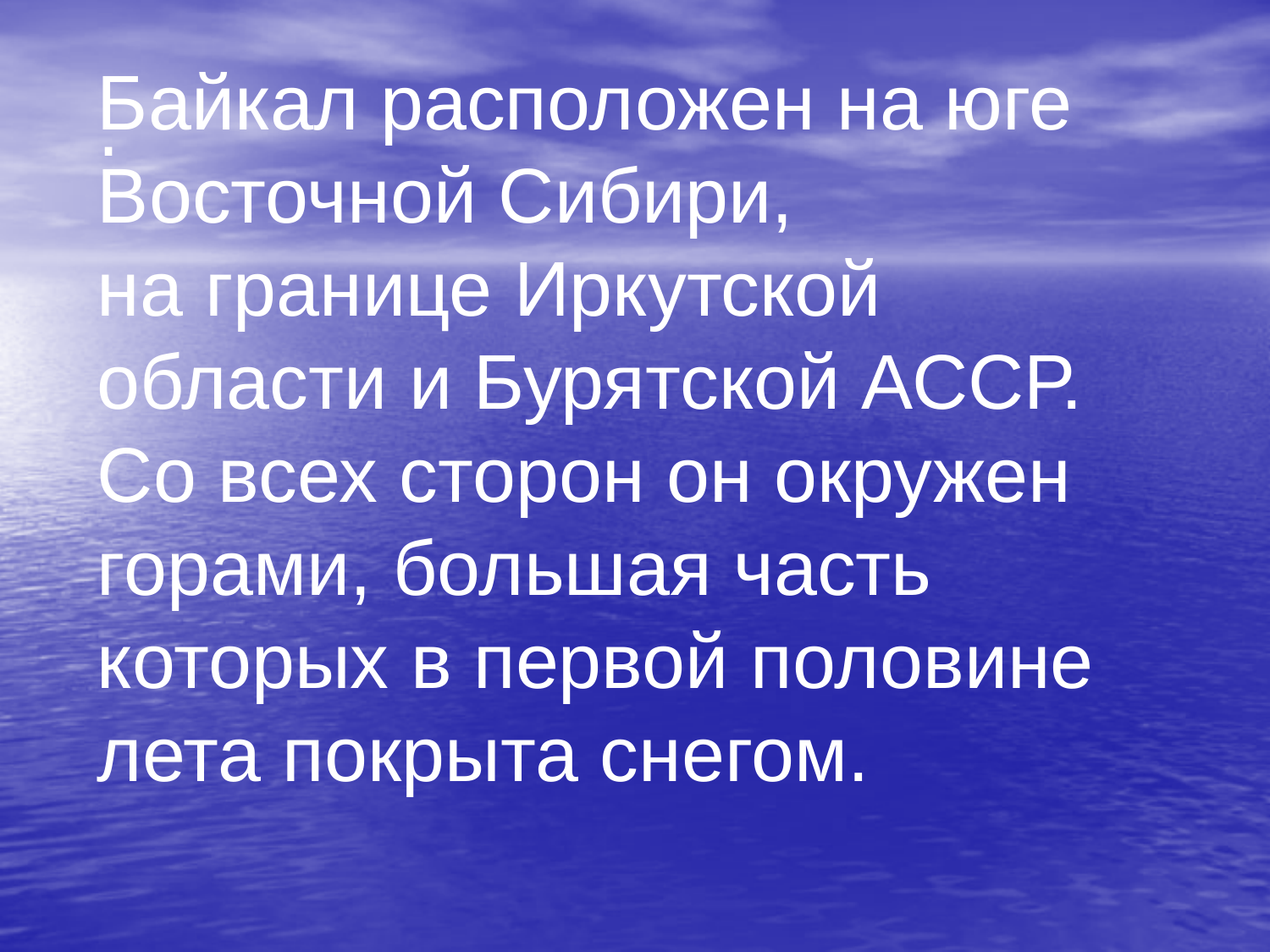

# .
Байкал расположен на юге Восточной Сибири,
на границе Иркутской области и Бурятской АССР.
Со всех сторон он окружен горами, большая часть
которых в первой половине лета покрыта снегом.